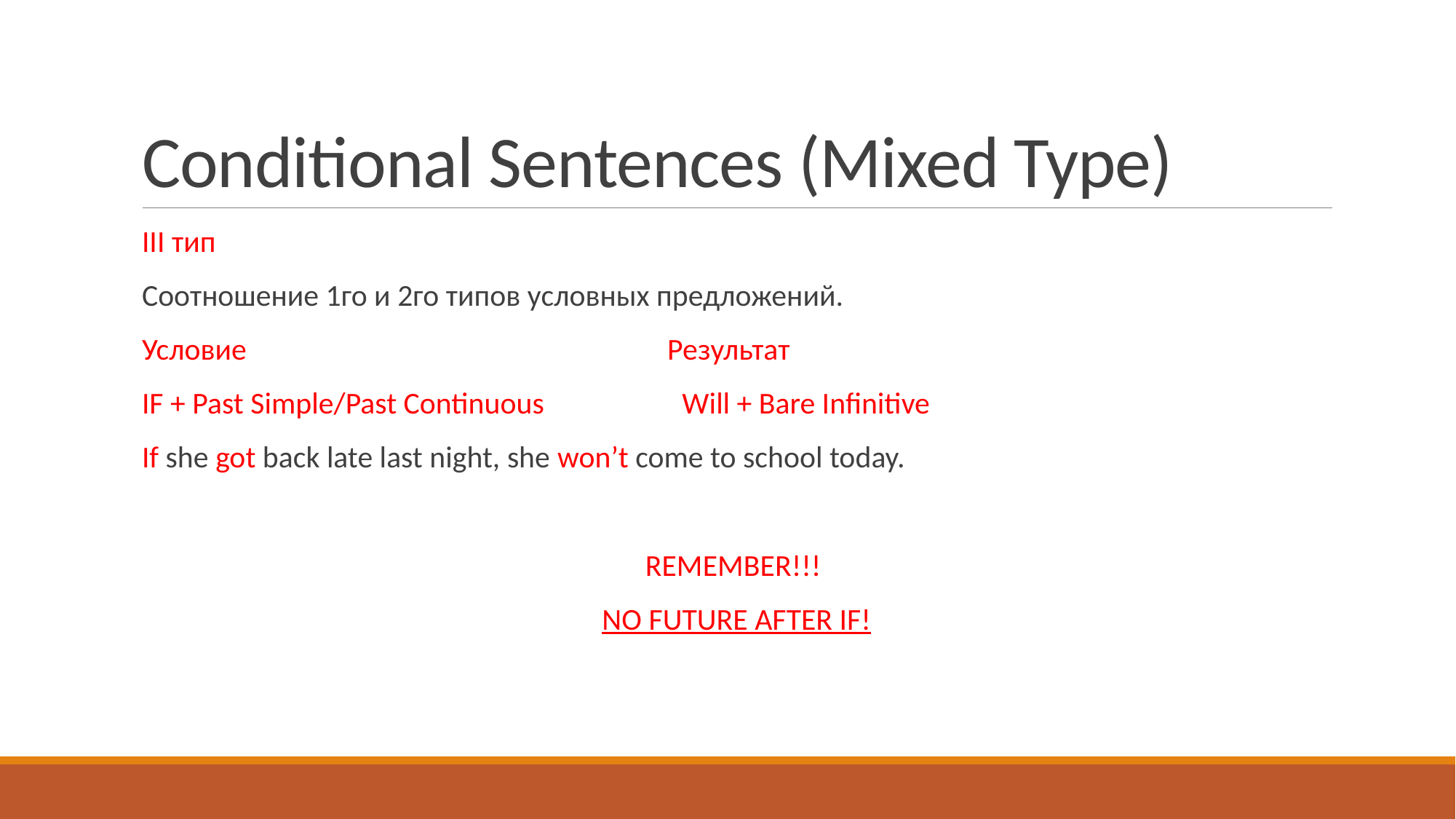

# Conditional Sentences (Mixed Type)
III тип
Соотношение 1го и 2го типов условных предложений.
Условие                                                             Результат
IF + Past Simple/Past Continuous                    Will + Bare Infinitive
If she got back late last night, she won’t come to school today.

REMEMBER!!!
NO FUTURE AFTER IF!